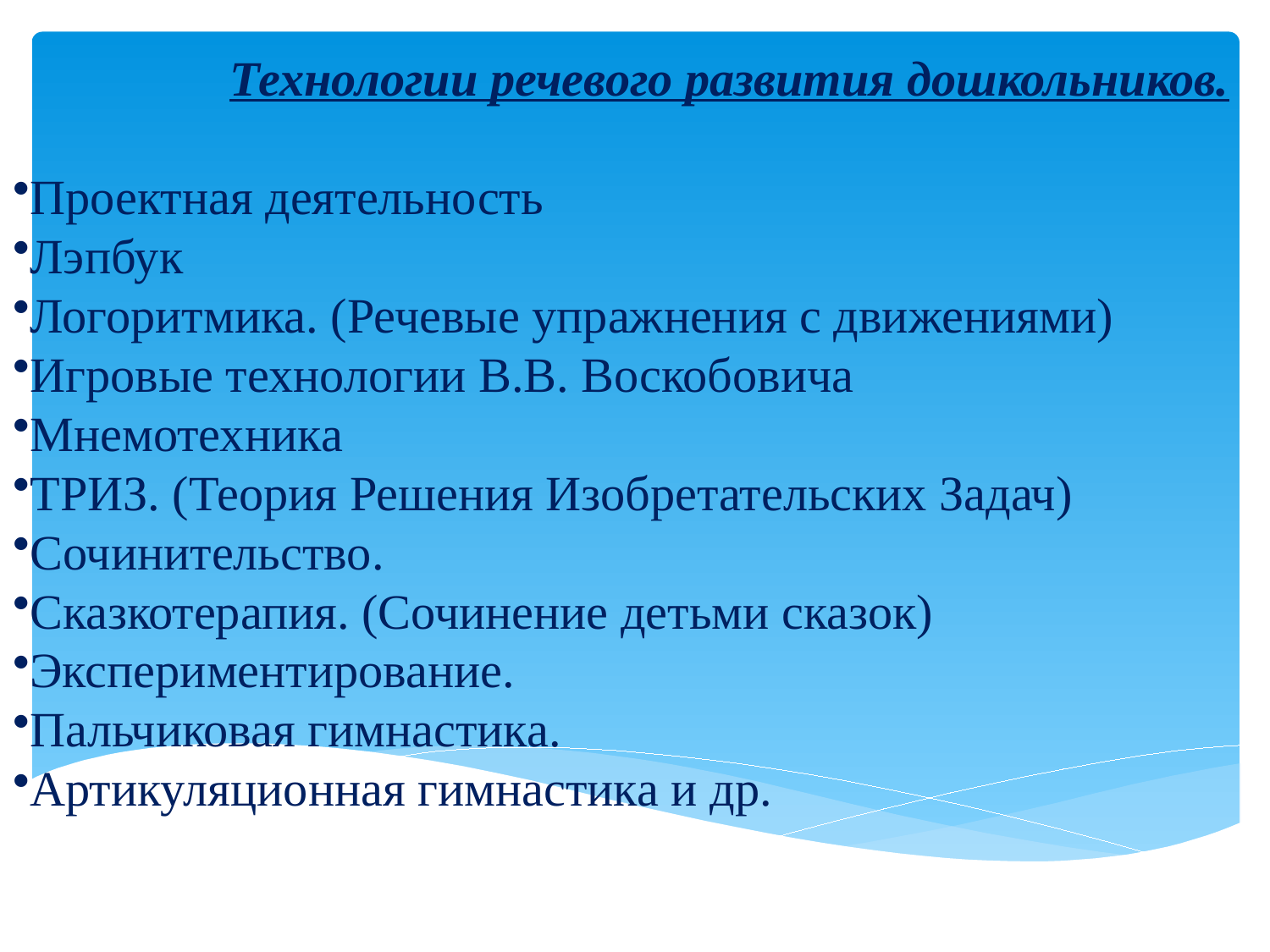

Технологии речевого развития дошкольников.

Проектная деятельность
Лэпбук
Логоритмика. (Речевые упражнения с движениями)
Игровые технологии В.В. Воскобовича
Мнемотехника
ТРИЗ. (Теория Решения Изобретательских Задач)
Сочинительство.
Сказкотерапия. (Сочинение детьми сказок)
Экспериментирование.
Пальчиковая гимнастика.
Артикуляционная гимнастика и др.